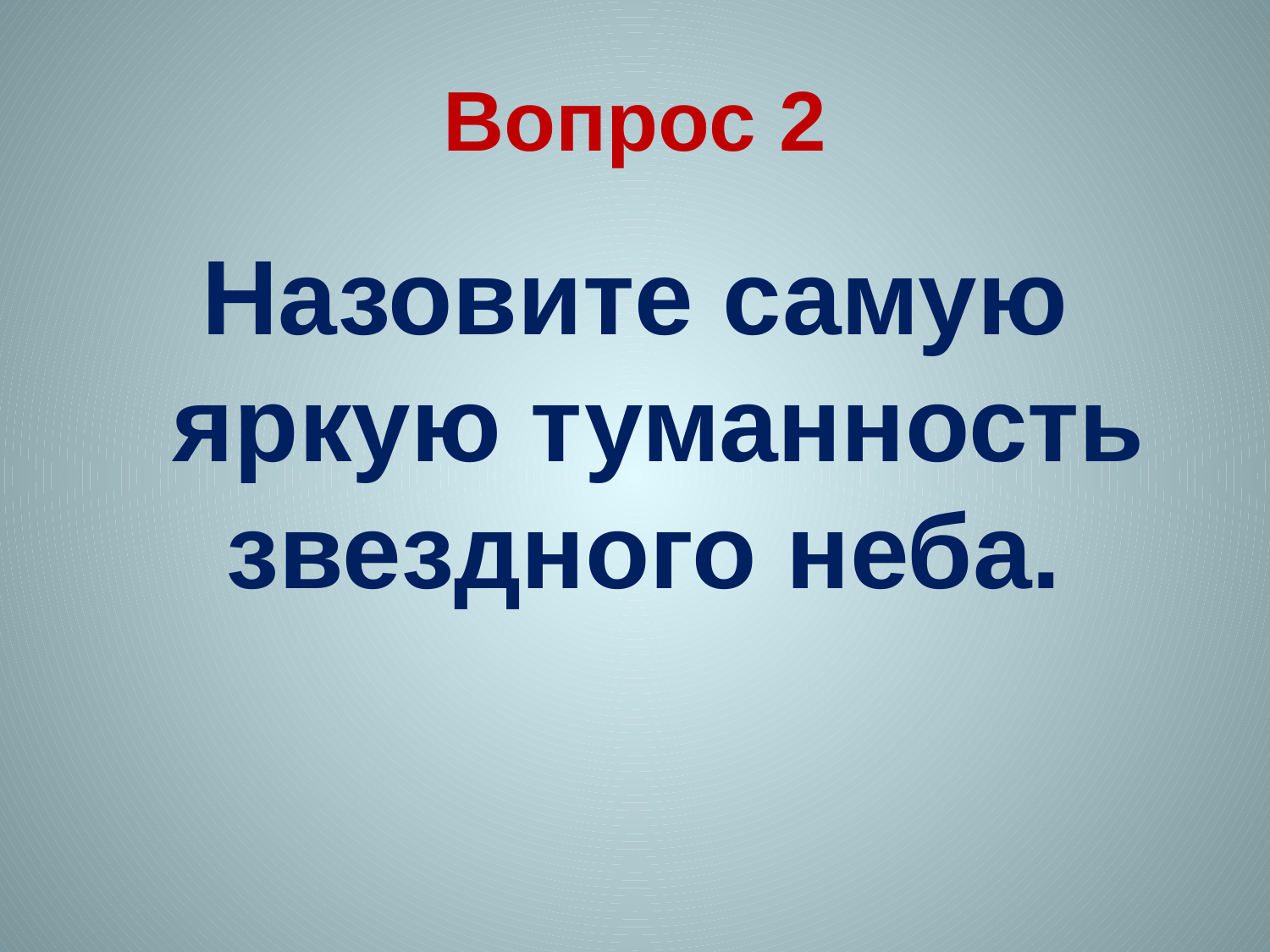

# Вопрос 2
Назовите самую яркую туманность звездного неба.